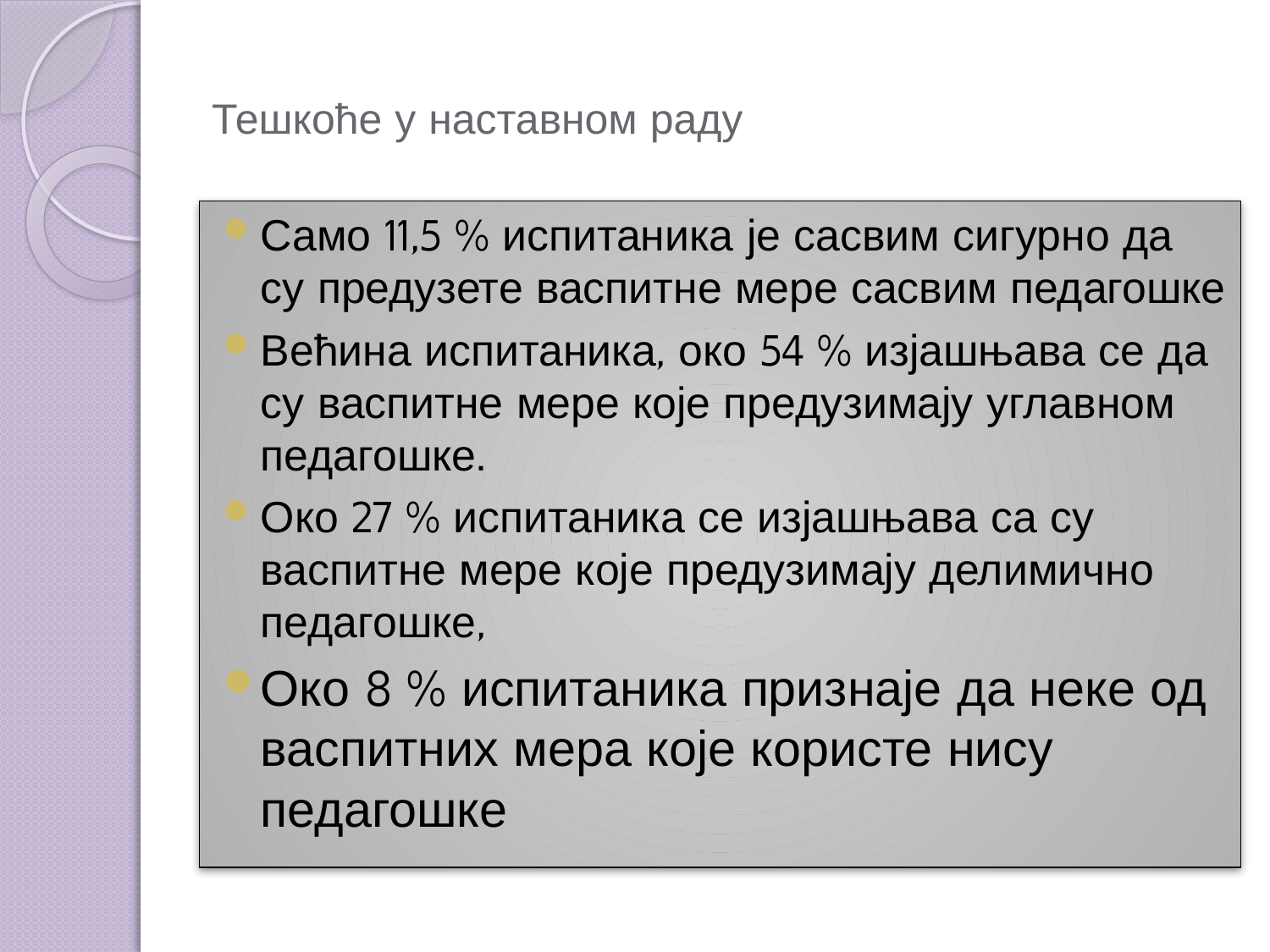

# Тешкоће у наставном раду
Само 11,5 % испитаника је сасвим сигурно да су предузете васпитне мере сасвим педагошке
Већина испитаника, око 54 % изјашњава се да су васпитне мере које предузимају углавном педагошке.
Око 27 % испитаника се изјашњава са су васпитне мере које предузимају делимично педагошке,
Око 8 % испитаника признаје да неке од васпитних мера које користе нису педагошке